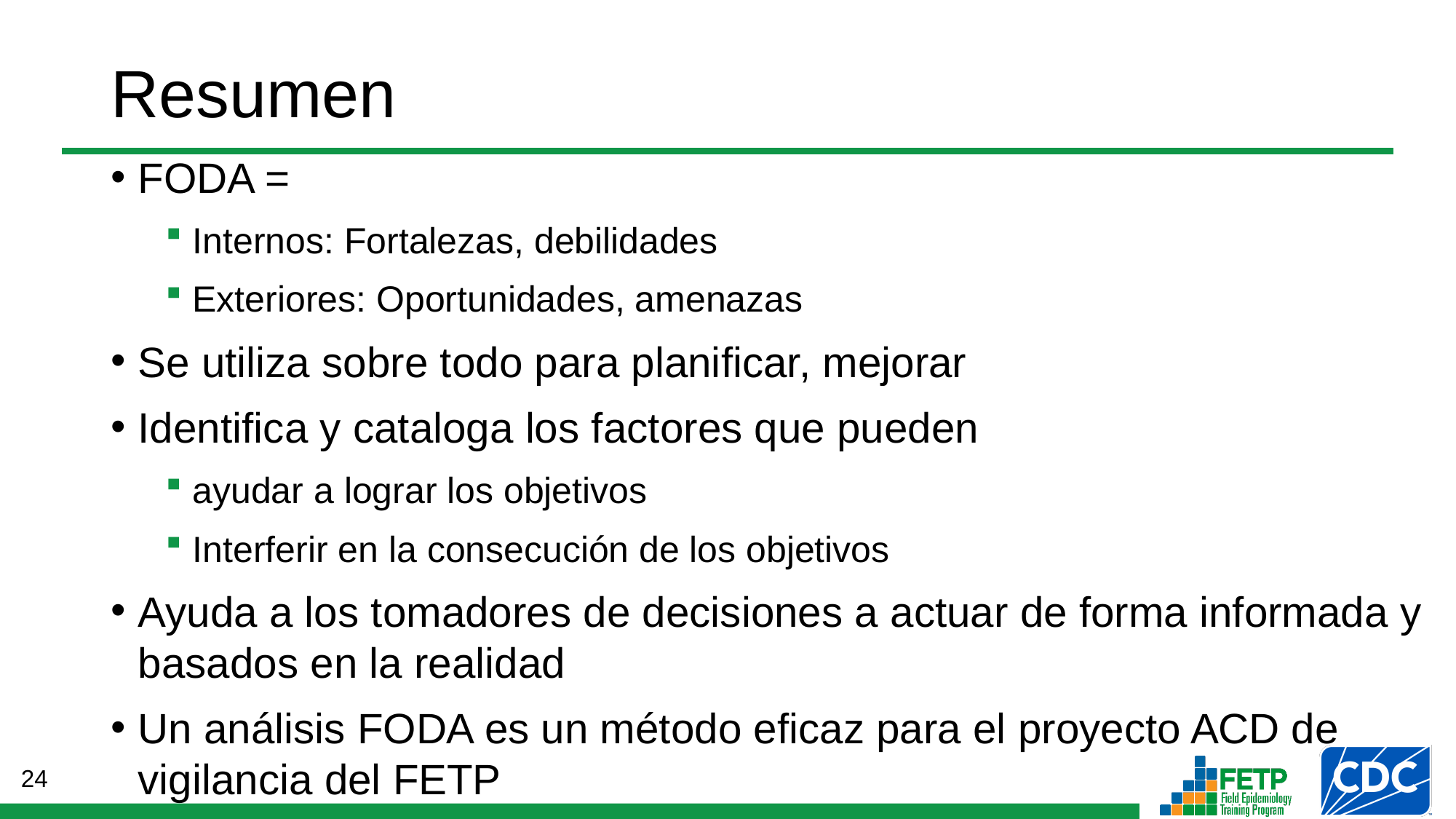

# Resumen
FODA =
Internos: Fortalezas, debilidades
Exteriores: Oportunidades, amenazas
Se utiliza sobre todo para planificar, mejorar
Identifica y cataloga los factores que pueden
ayudar a lograr los objetivos
Interferir en la consecución de los objetivos
Ayuda a los tomadores de decisiones a actuar de forma informada y basados en la realidad
Un análisis FODA es un método eficaz para el proyecto ACD de vigilancia del FETP